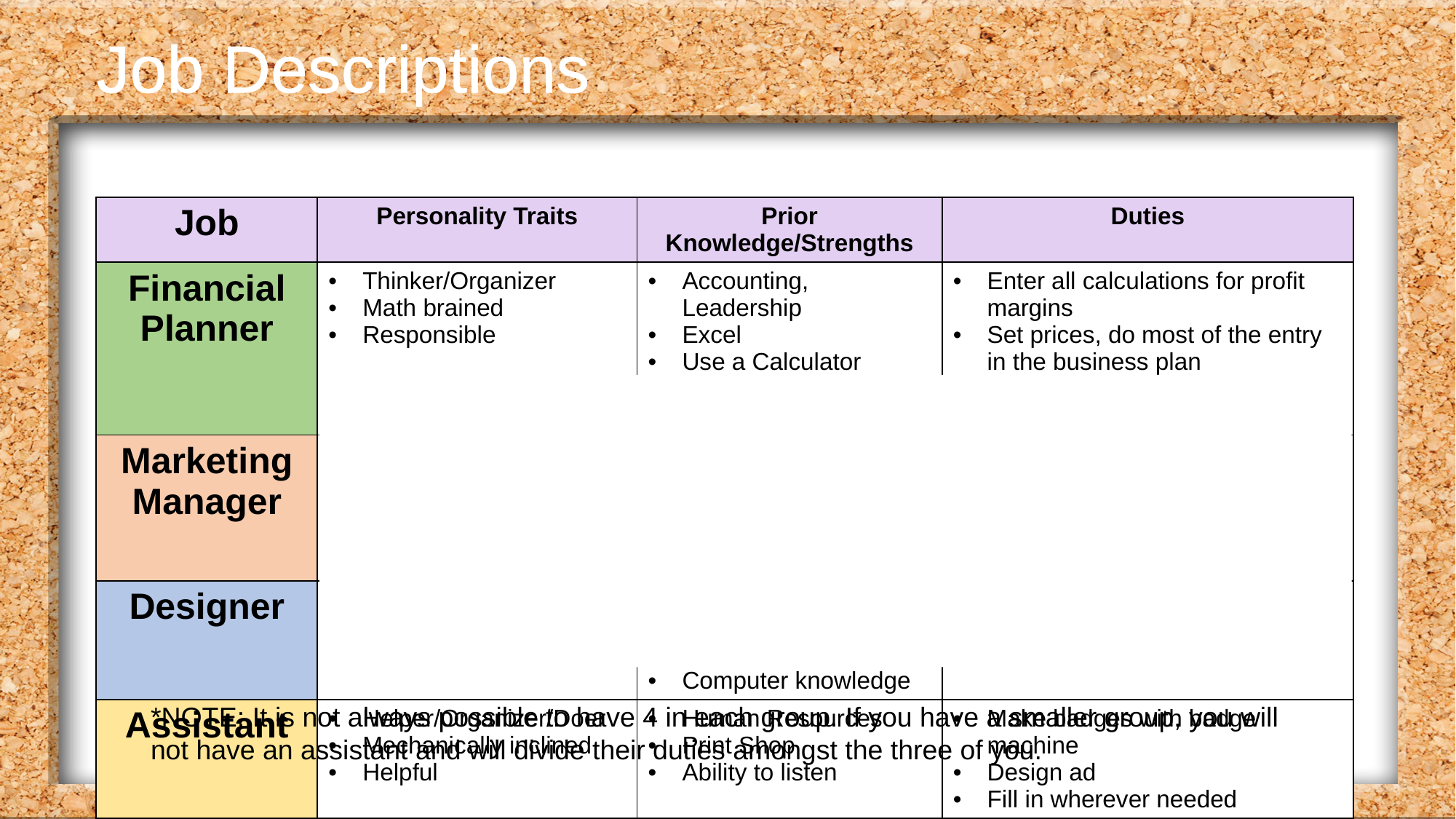

# Job Descriptions
| Job | Personality Traits | Prior Knowledge/Strengths | Duties |
| --- | --- | --- | --- |
| Financial Planner | Thinker/Organizer Math brained Responsible | Accounting, Leadership Excel Use a Calculator | Enter all calculations for profit margins Set prices, do most of the entry in the business plan Keep track of cash and disburse payments |
| Marketing Manager | Persuader/Creator/Organizer Outgoing, people-person Somewhat artistic | Marketing, Entrepreneurship PowerPoint Salesmanship | Design logo in PowerPoint Primary salesman Assist in making badges |
| Designer | Creator/Doer Artistic, focused Can keep a deadline | Marketing Photoshop Basics, Illustrator a + Computer knowledge | Design all badges Help with ad if necessary Print and approve all badges |
| Assistant | Helper/Organizer/Doer Mechanically inclined Helpful | Human Resources Print Shop Ability to listen | Make badges with badge machine Design ad Fill in wherever needed |

*NOTE: It is not always possible to have 4 in each group. If you have a smaller group, you will not have an assistant and will divide their duties amongst the three of you.